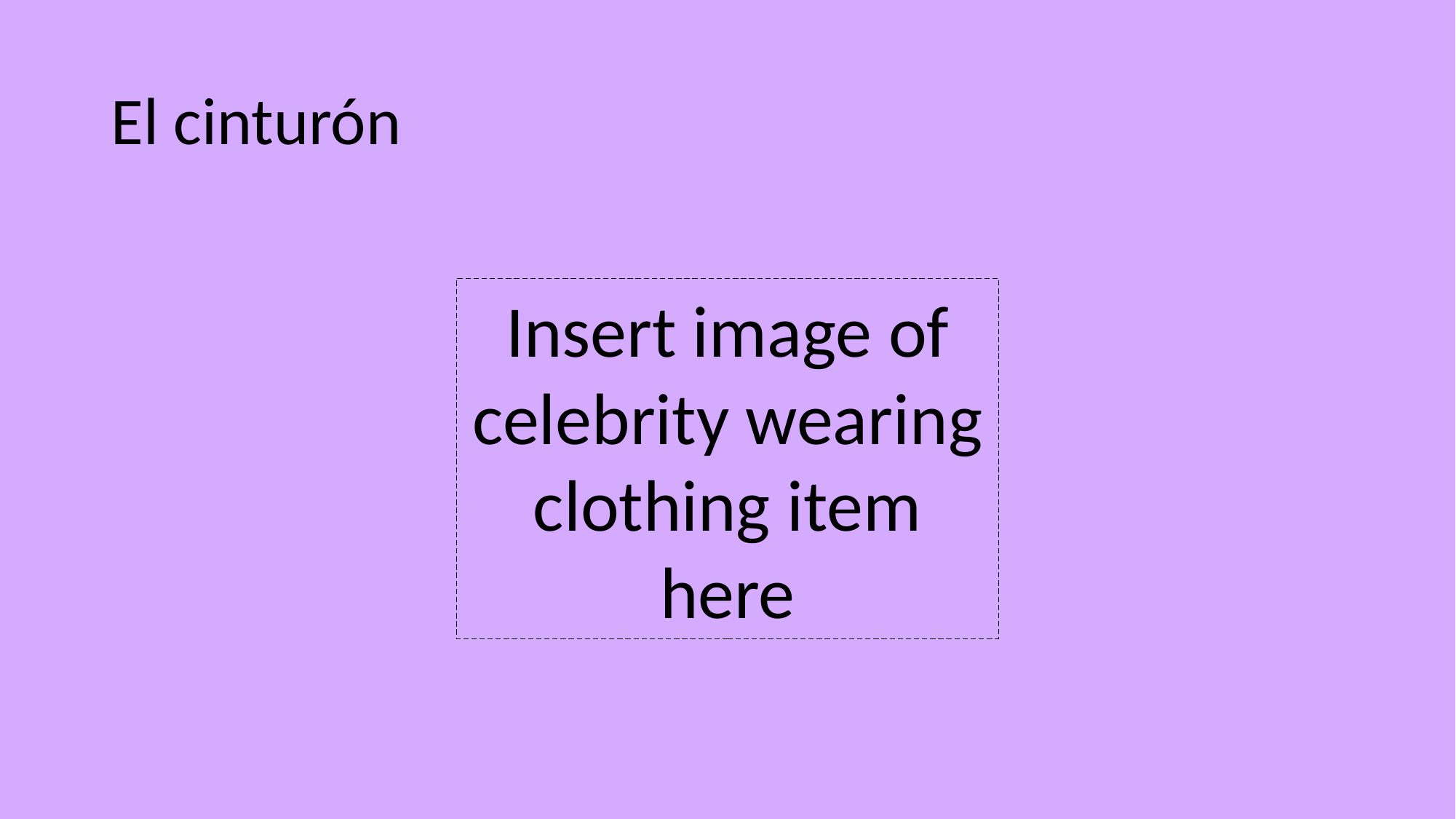

# El cinturón
Insert image of celebrity wearing clothing item here